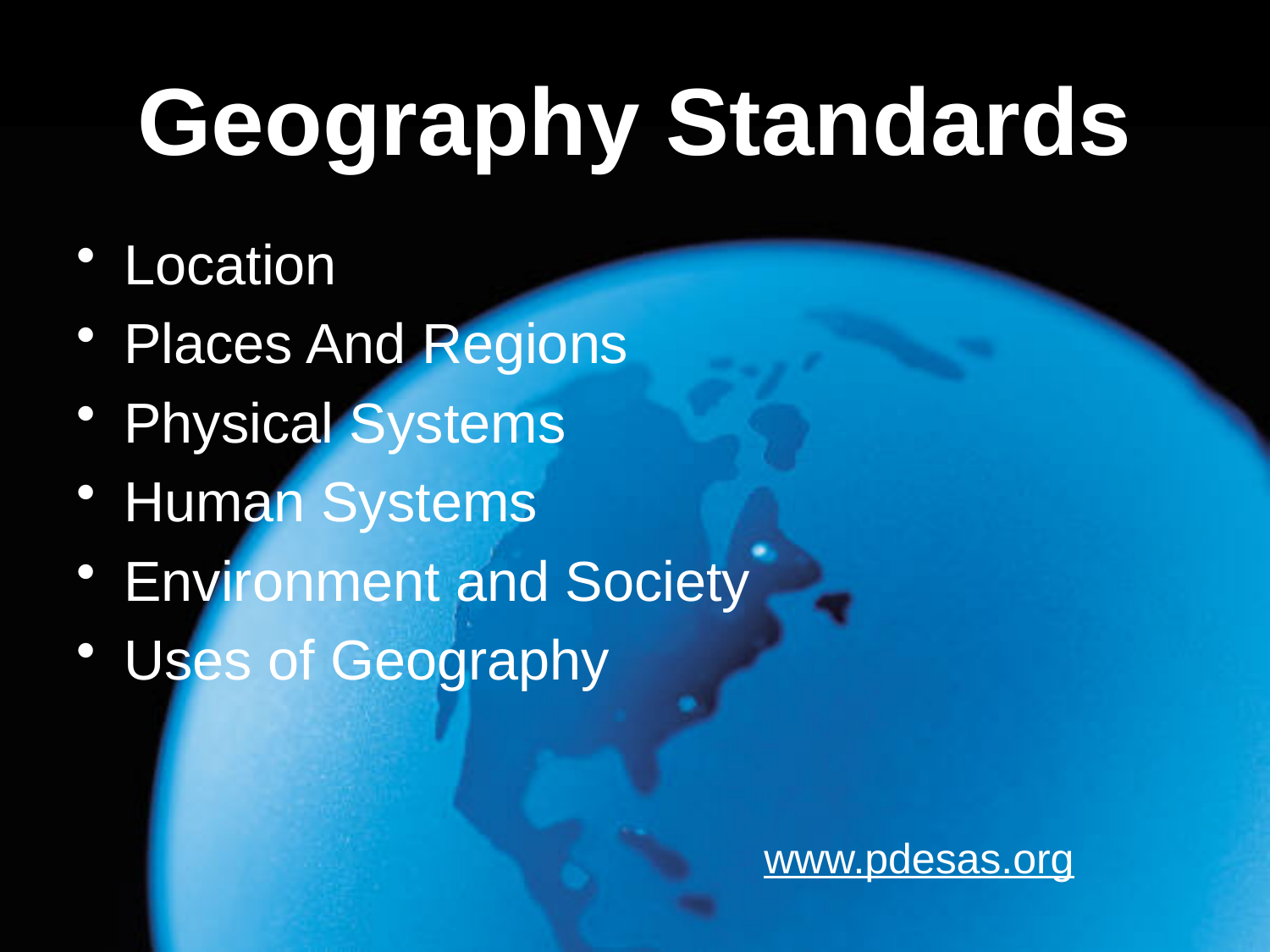

# Geography Standards
Location
Places And Regions
Physical Systems
Human Systems
Environment and Society
Uses of Geography
www.pdesas.org